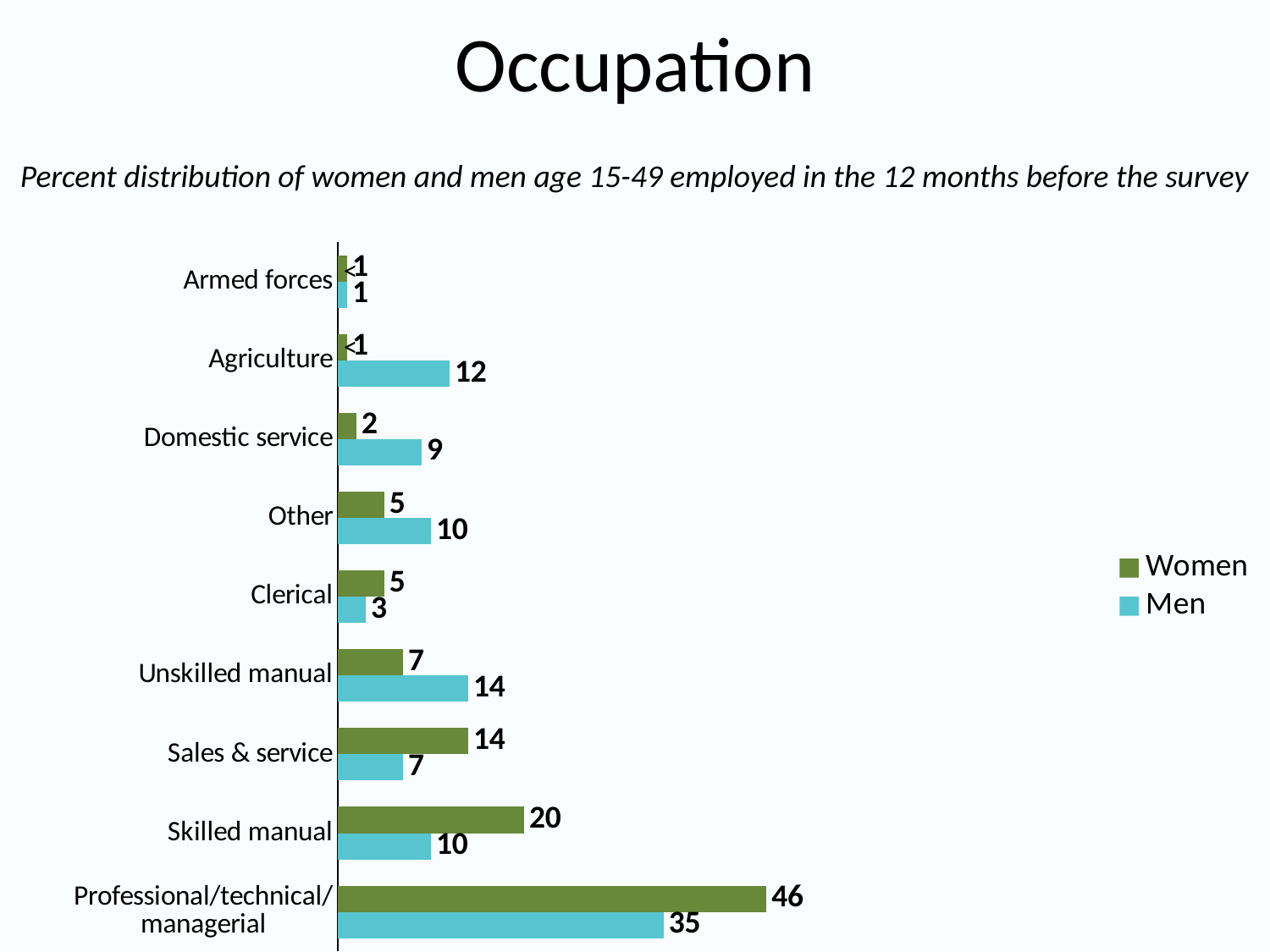

# Occupation
Percent distribution of women and men age 15-49 employed in the 12 months before the survey

### Chart

| Category | Men | Women |
|---|---|---|
| Professional/technical/ managerial | 35.0 | 46.0 |
| Skilled manual | 10.0 | 20.0 |
| Sales & service | 7.0 | 14.0 |
| Unskilled manual | 14.0 | 7.0 |
| Clerical | 3.0 | 5.0 |
| Other | 10.0 | 5.0 |
| Domestic service | 9.0 | 2.0 |
| Agriculture | 12.0 | 1.0 |
| Armed forces | 1.0 | 1.0 |
<
<